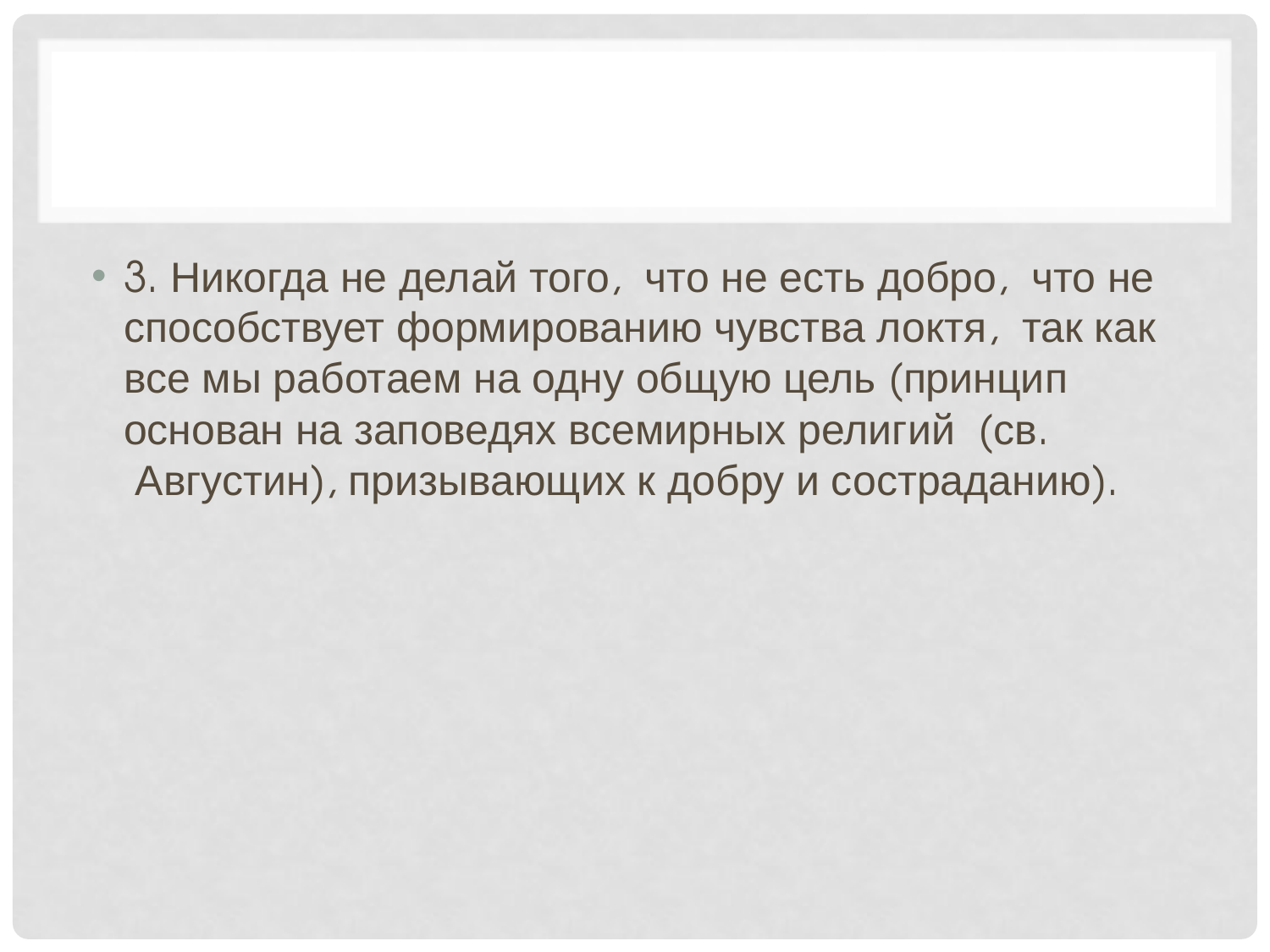

#
3. Никогда не делай того,  что не есть добро,  что не способствует формированию чувства локтя,  так как все мы работаем на одну общую цель (принцип основан на заповедях всемирных религий  (св.  Августин), призывающих к добру и состраданию).